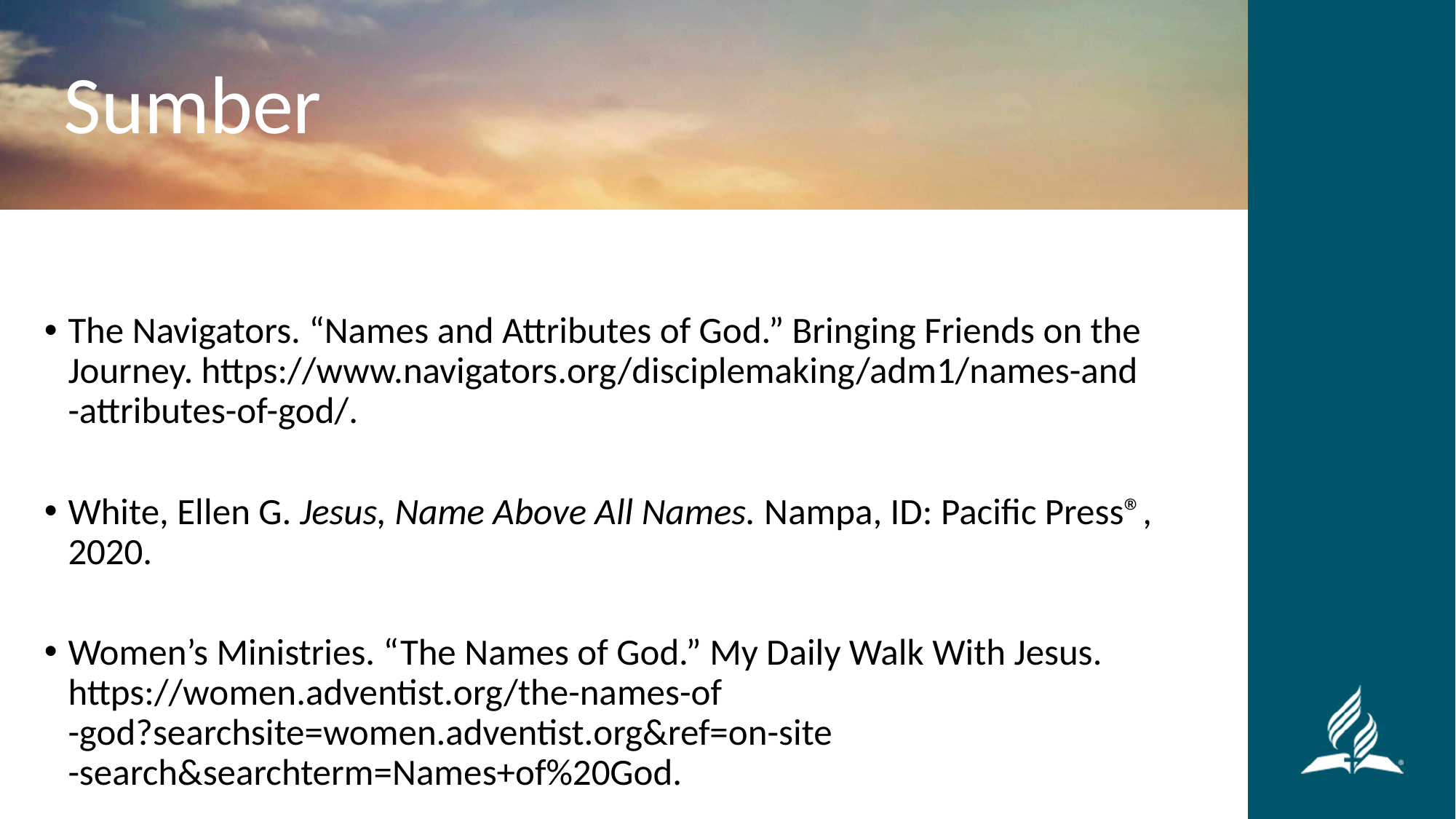

Sumber

The Navigators. “Names and Attributes of God.” Bringing Friends on the Journey. https://www.navigators.org/disciplemaking/adm1/names-and
-attributes-of-god/.

White, Ellen G. Jesus, Name Above All Names. Nampa, ID: Pacific Press®, 2020.

Women’s Ministries. “The Names of God.” My Daily Walk With Jesus. https://women.adventist.org/the-names-of
-god?searchsite=women.adventist.org&ref=on-site
-search&searchterm=Names+of%20God.